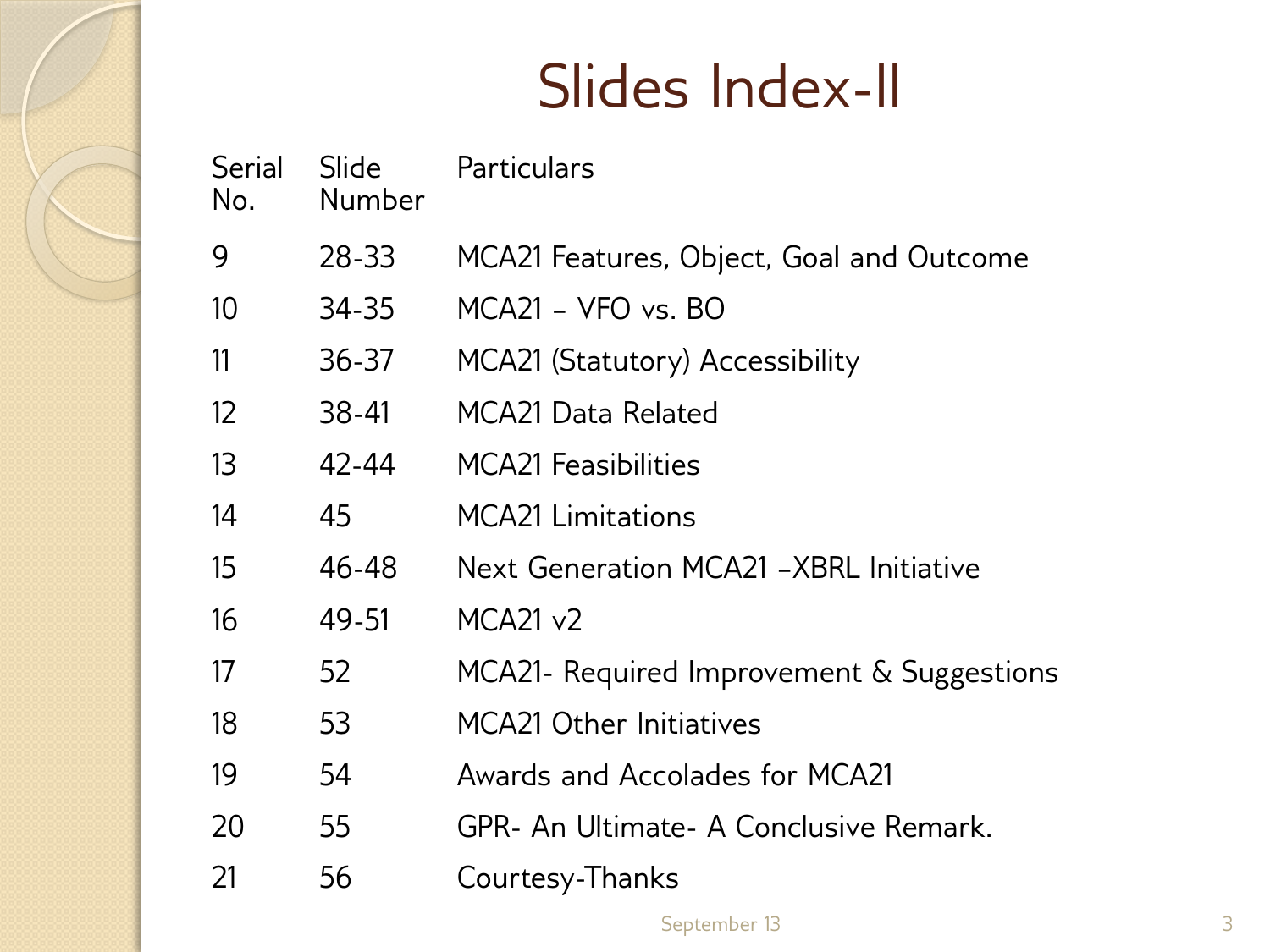

# Slides Index-II
| Serial No. | Slide Number | Particulars |
| --- | --- | --- |
| 9 | 28-33 | MCA21 Features, Object, Goal and Outcome |
| 10 | 34-35 | MCA21 – VFO vs. BO |
| 11 | 36-37 | MCA21 (Statutory) Accessibility |
| 12 | 38-41 | MCA21 Data Related |
| 13 | 42-44 | MCA21 Feasibilities |
| 14 | 45 | MCA21 Limitations |
| 15 | 46-48 | Next Generation MCA21 –XBRL Initiative |
| 16 | 49-51 | MCA21 v2 |
| 17 | 52 | MCA21- Required Improvement & Suggestions |
| 18 | 53 | MCA21 Other Initiatives |
| 19 | 54 | Awards and Accolades for MCA21 |
| 20 | 55 | GPR- An Ultimate- A Conclusive Remark. |
| 21 | 56 | Courtesy-Thanks |
September 13
3